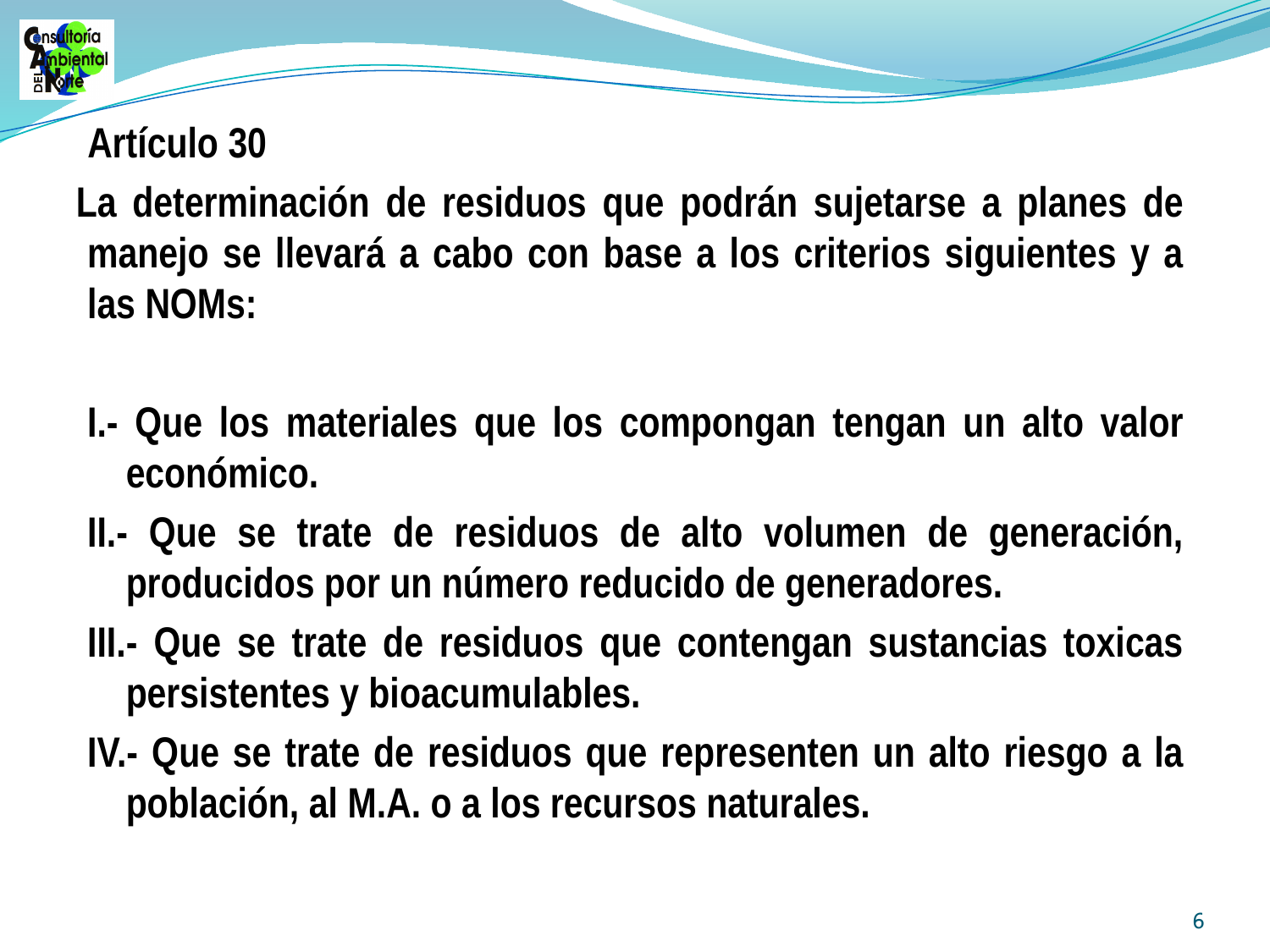

Artículo 30
La determinación de residuos que podrán sujetarse a planes de manejo se llevará a cabo con base a los criterios siguientes y a las NOMs:

I.- Que los materiales que los compongan tengan un alto valor económico.
II.- Que se trate de residuos de alto volumen de generación, producidos por un número reducido de generadores.
III.- Que se trate de residuos que contengan sustancias toxicas persistentes y bioacumulables.
IV.- Que se trate de residuos que representen un alto riesgo a la población, al M.A. o a los recursos naturales.

6